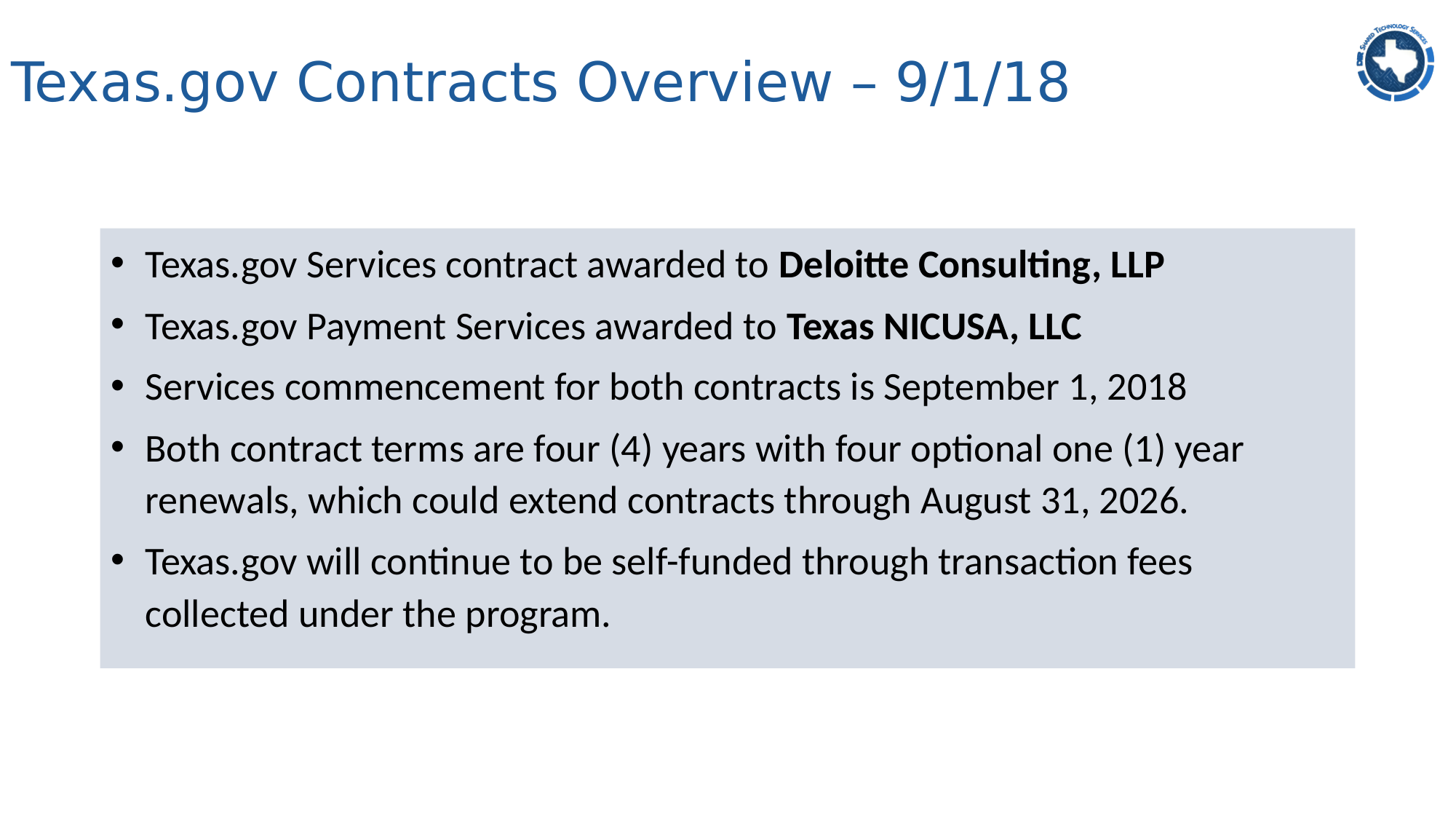

# Texas.gov Contracts Overview – 9/1/18
Texas.gov Services contract awarded to Deloitte Consulting, LLP
Texas.gov Payment Services awarded to Texas NICUSA, LLC
Services commencement for both contracts is September 1, 2018
Both contract terms are four (4) years with four optional one (1) year renewals, which could extend contracts through August 31, 2026.
Texas.gov will continue to be self-funded through transaction fees collected under the program.